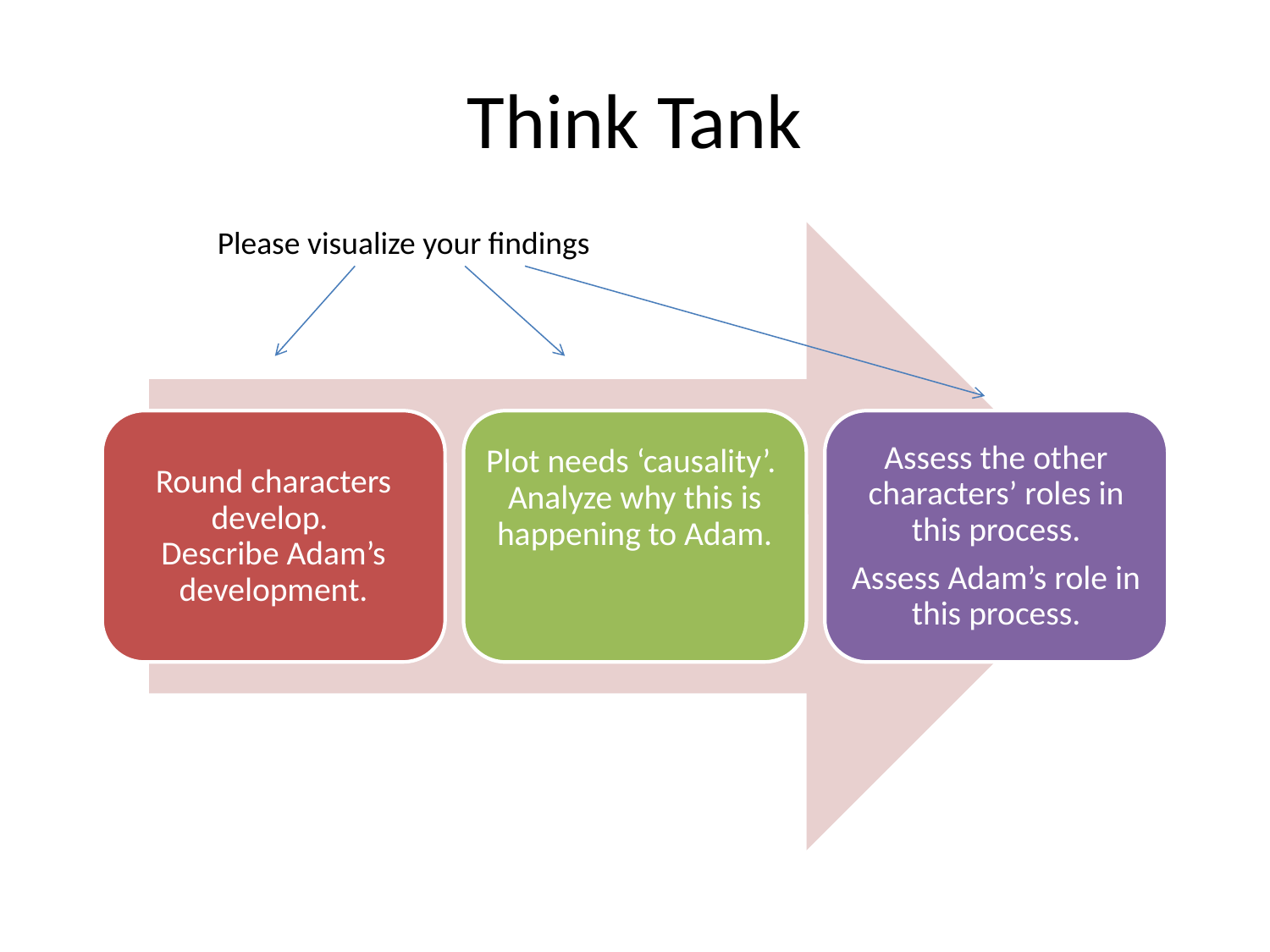

# Think Tank
Please visualize your findings
Round characters develop.
Describe Adam’s development.
Plot needs ‘causality’.
Analyze why this is happening to Adam.
Assess the other characters’ roles in this process.
Assess Adam’s role in this process.